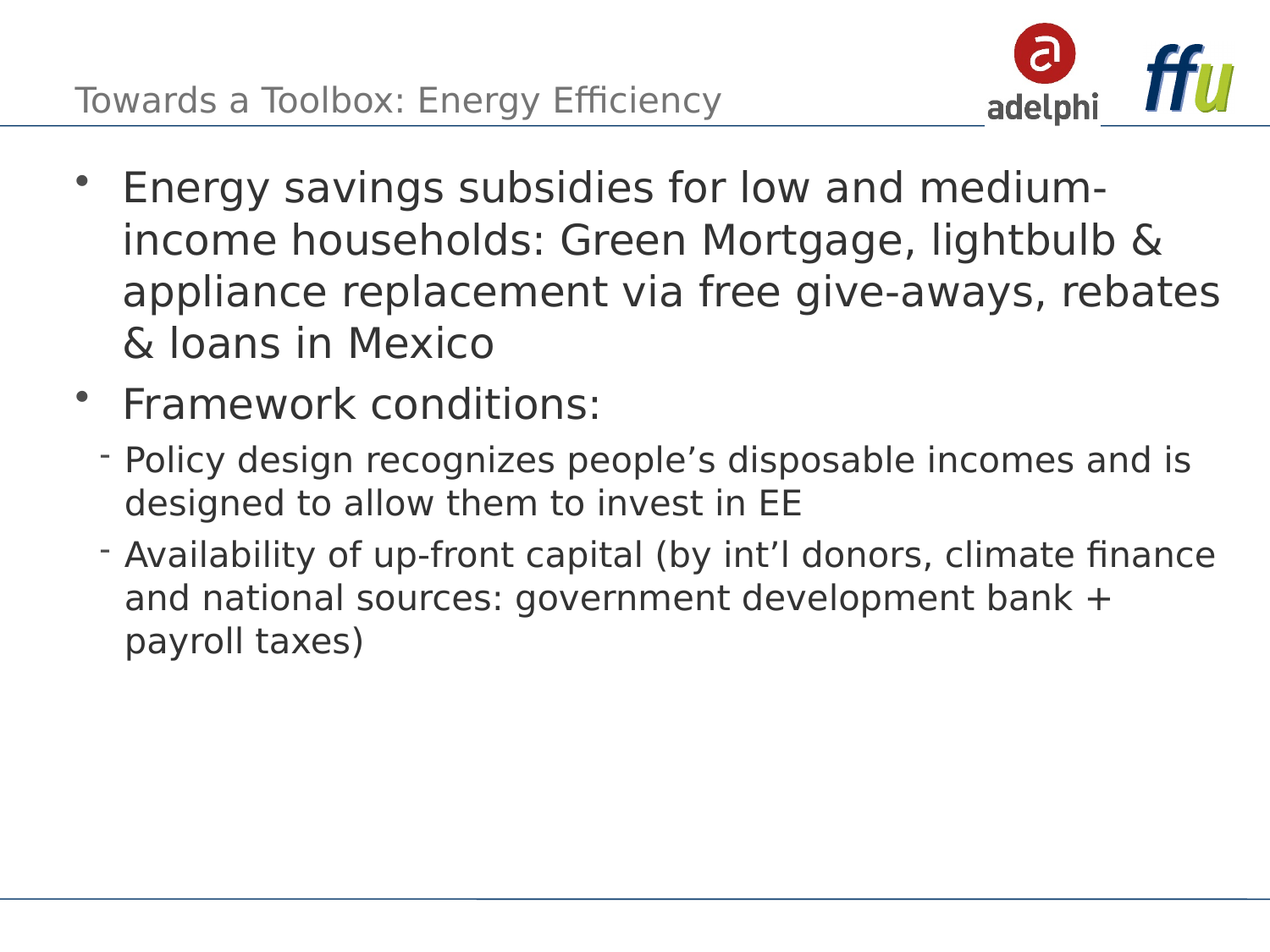

# Towards a Toolbox: Energy Efficiency
Energy savings subsidies for low and medium-income households: Green Mortgage, lightbulb & appliance replacement via free give-aways, rebates & loans in Mexico
Framework conditions:
Policy design recognizes people’s disposable incomes and is designed to allow them to invest in EE
Availability of up-front capital (by int’l donors, climate finance and national sources: government development bank + payroll taxes)